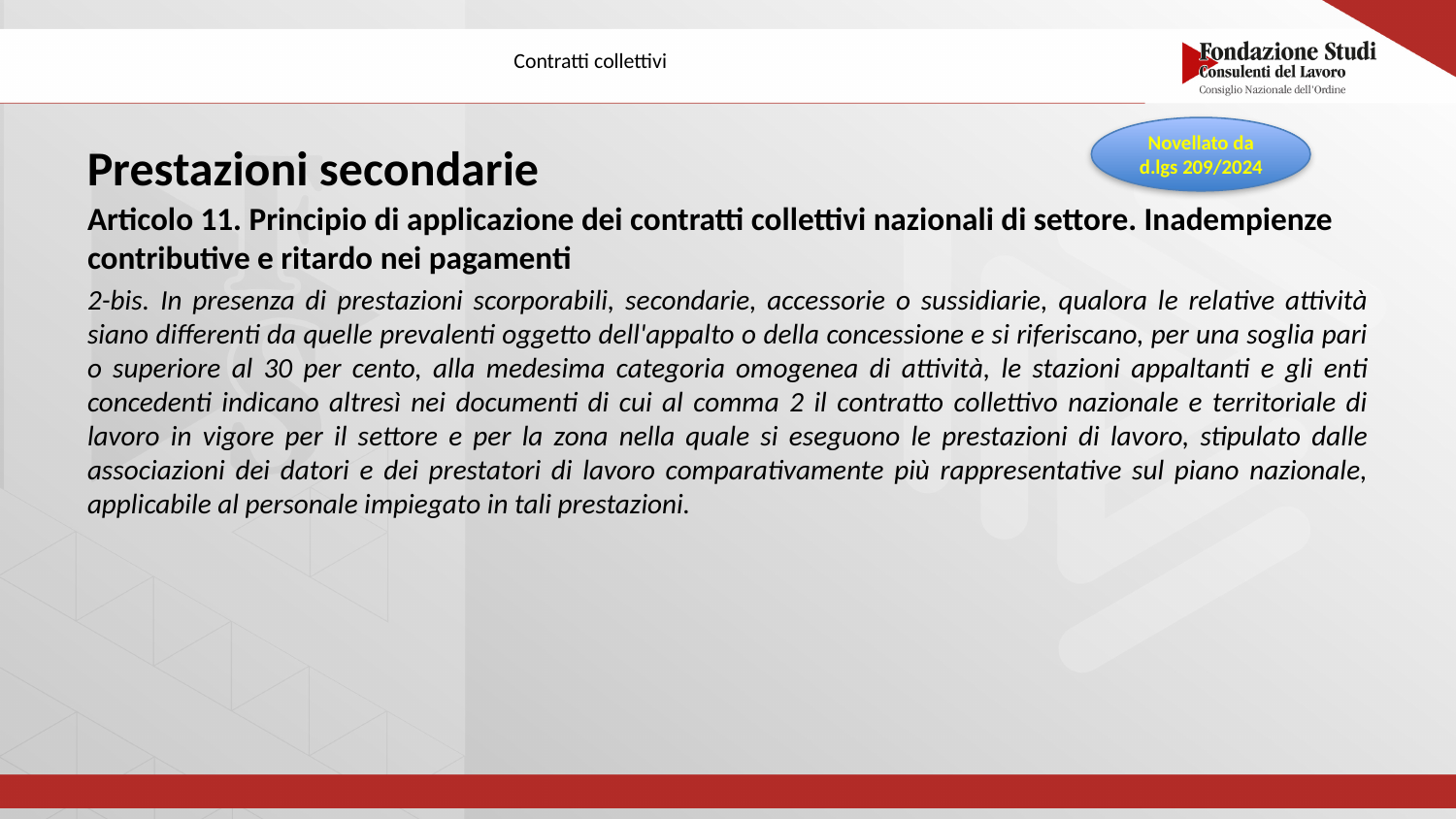

# Contratti collettivi
Novellato da d.lgs 209/2024
Prestazioni secondarie
Articolo 11. Principio di applicazione dei contratti collettivi nazionali di settore. Inadempienze contributive e ritardo nei pagamenti
2-bis. In presenza di prestazioni scorporabili, secondarie, accessorie o sussidiarie, qualora le relative attività siano differenti da quelle prevalenti oggetto dell'appalto o della concessione e si riferiscano, per una soglia pari o superiore al 30 per cento, alla medesima categoria omogenea di attività, le stazioni appaltanti e gli enti concedenti indicano altresì nei documenti di cui al comma 2 il contratto collettivo nazionale e territoriale di lavoro in vigore per il settore e per la zona nella quale si eseguono le prestazioni di lavoro, stipulato dalle associazioni dei datori e dei prestatori di lavoro comparativamente più rappresentative sul piano nazionale, applicabile al personale impiegato in tali prestazioni.